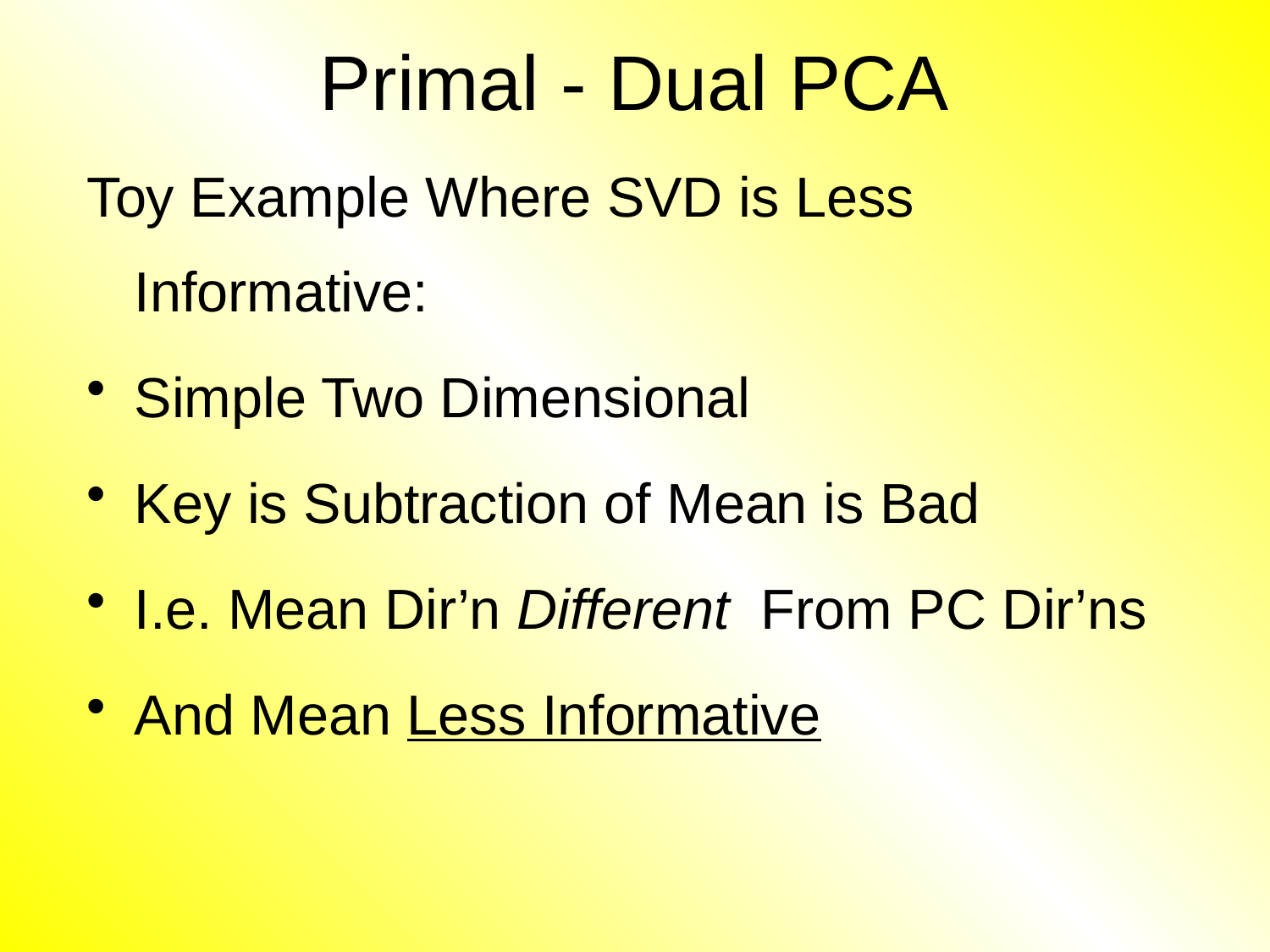

Primal - Dual PCA
Toy Example Where SVD is Less Informative:
Simple Two Dimensional
Key is Subtraction of Mean is Bad
I.e. Mean Dir’n Different  From PC Dir’ns
And Mean Less Informative